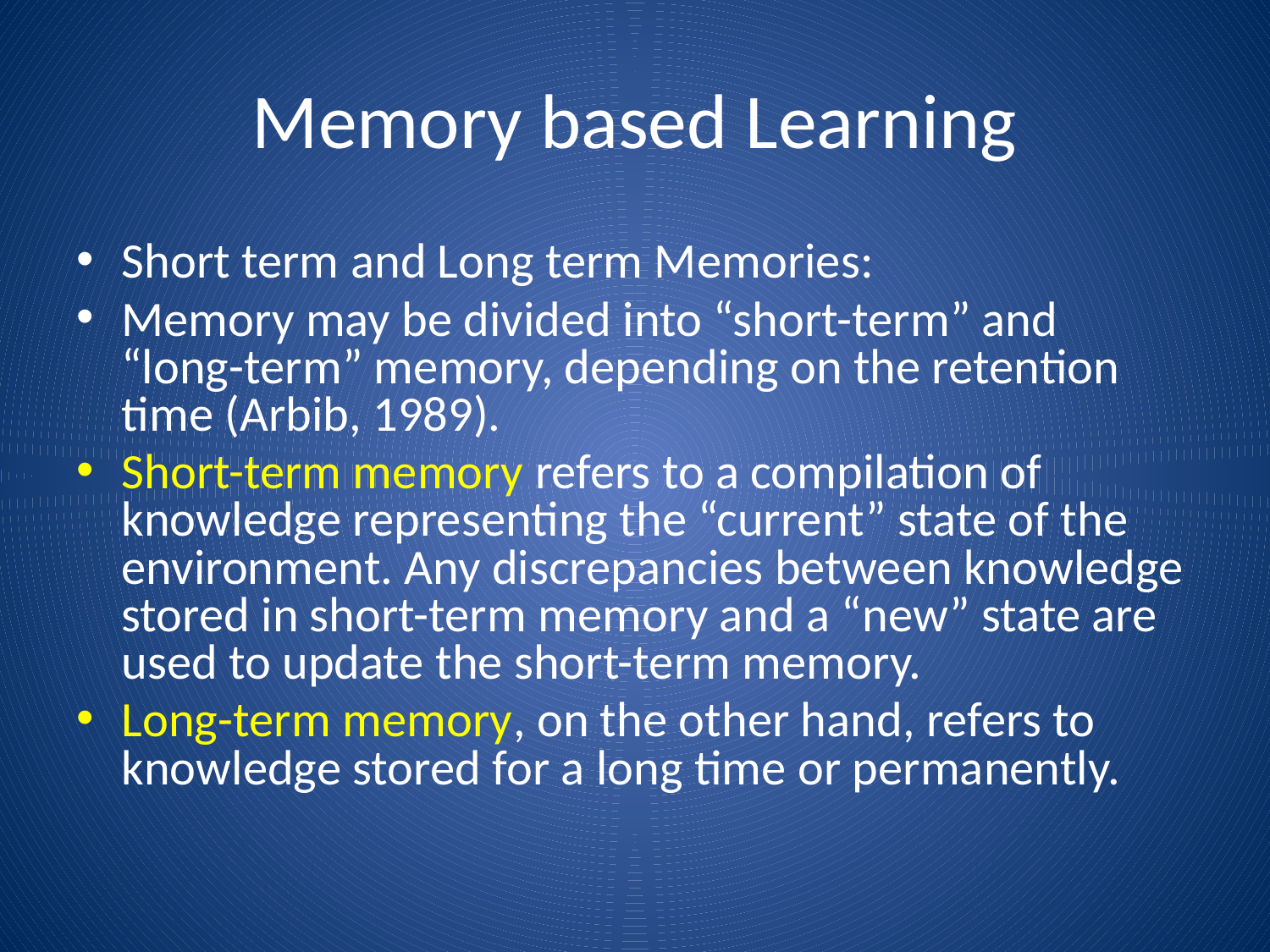

# Memory based Learning
Short term and Long term Memories:
Memory may be divided into “short-term” and “long-term” memory, depending on the retention time (Arbib, 1989).
Short-term memory refers to a compilation of knowledge representing the “current” state of the environment. Any discrepancies between knowledge stored in short-term memory and a “new” state are used to update the short-term memory.
Long-term memory, on the other hand, refers to knowledge stored for a long time or permanently.